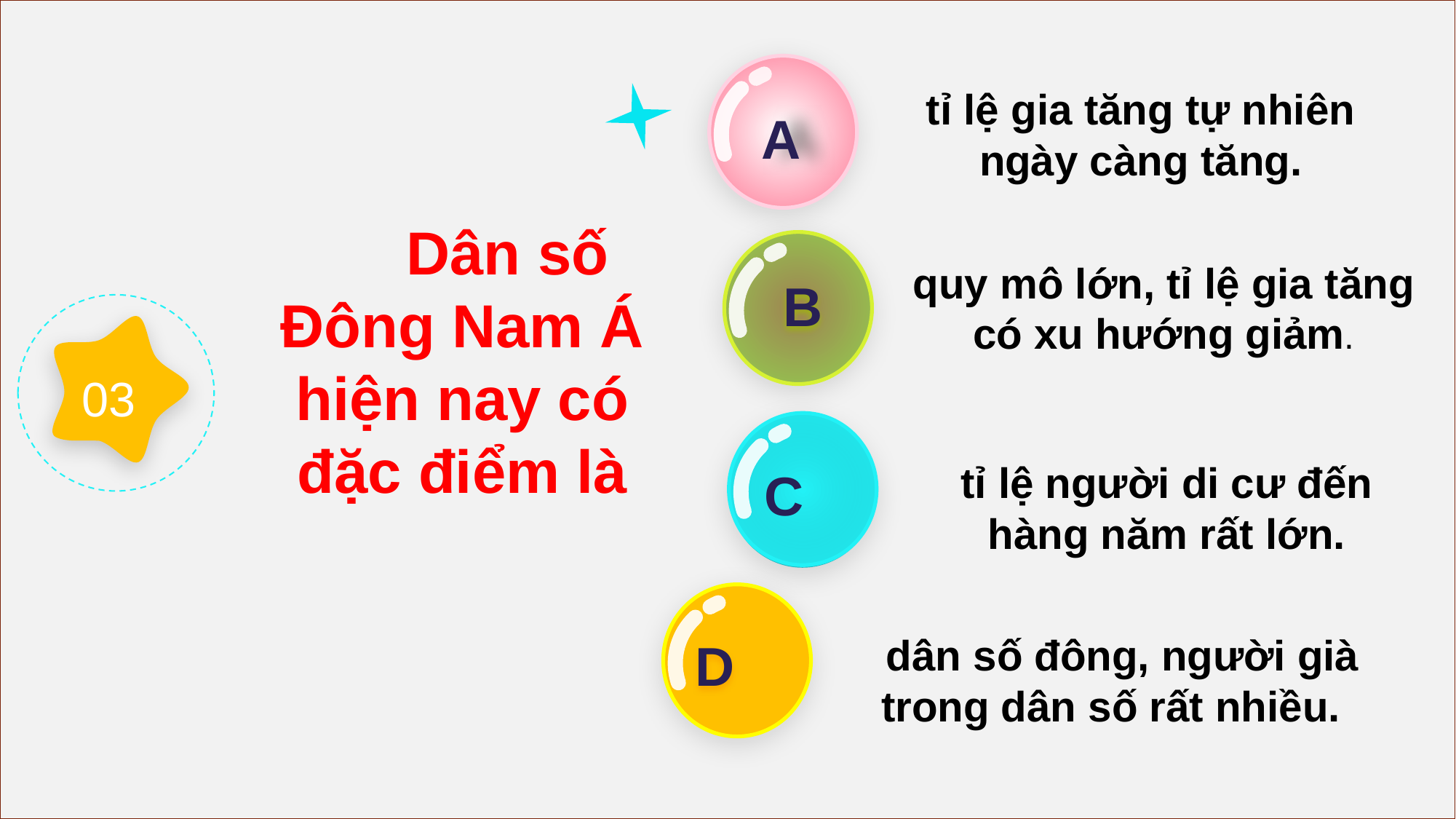

A
#
tỉ lệ gia tăng tự nhiên ngày càng tăng.

      Dân số Đông Nam Á hiện nay có đặc điểm là

B

quy mô lớn, tỉ lệ gia tăng có xu hướng giảm.

03

C
tỉ lệ người di cư đến hàng năm rất lớn.

D

  dân số đông, người già trong dân số rất nhiều.